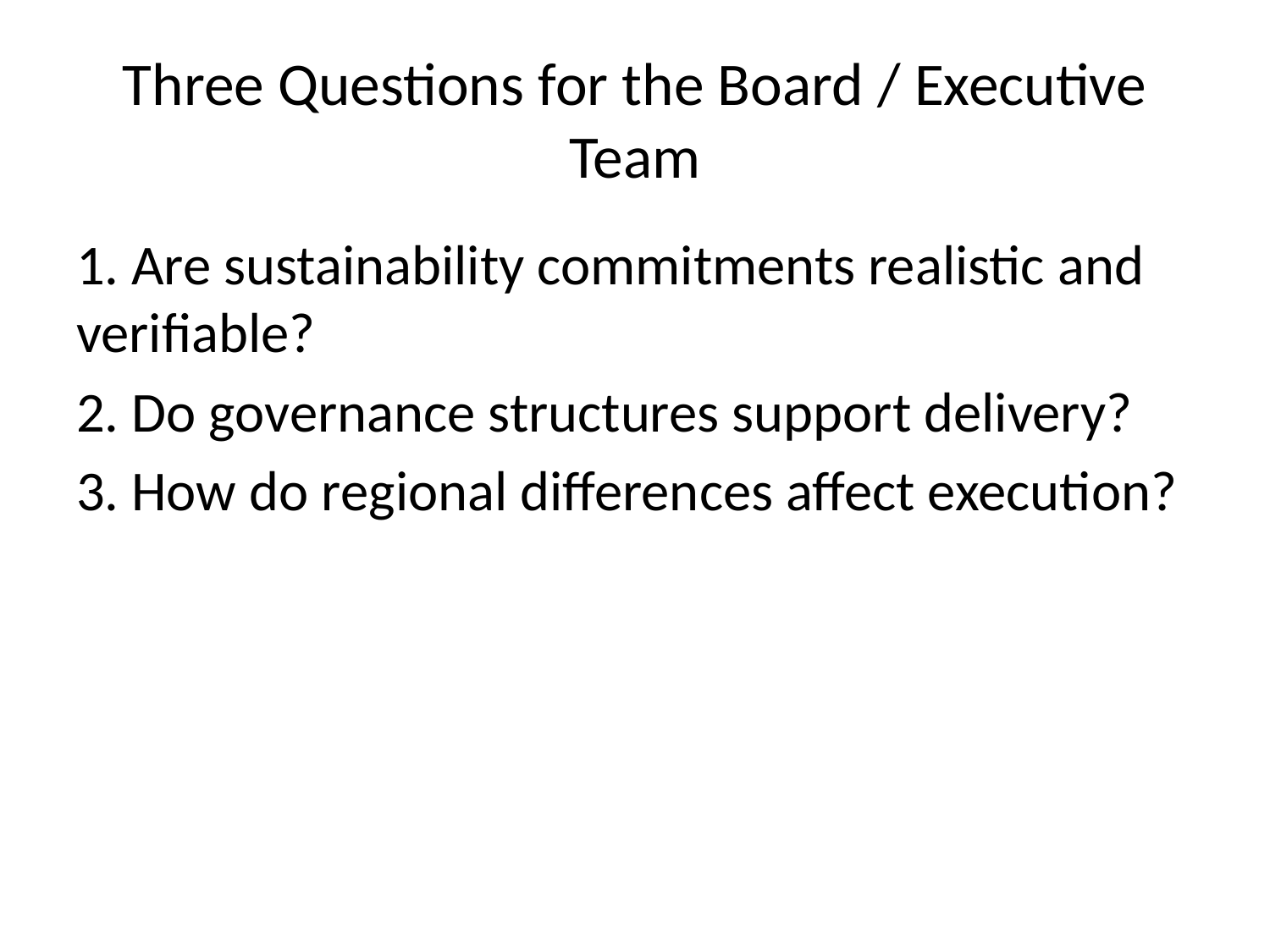

# Three Questions for the Board / Executive Team
1. Are sustainability commitments realistic and verifiable?
2. Do governance structures support delivery?
3. How do regional differences affect execution?